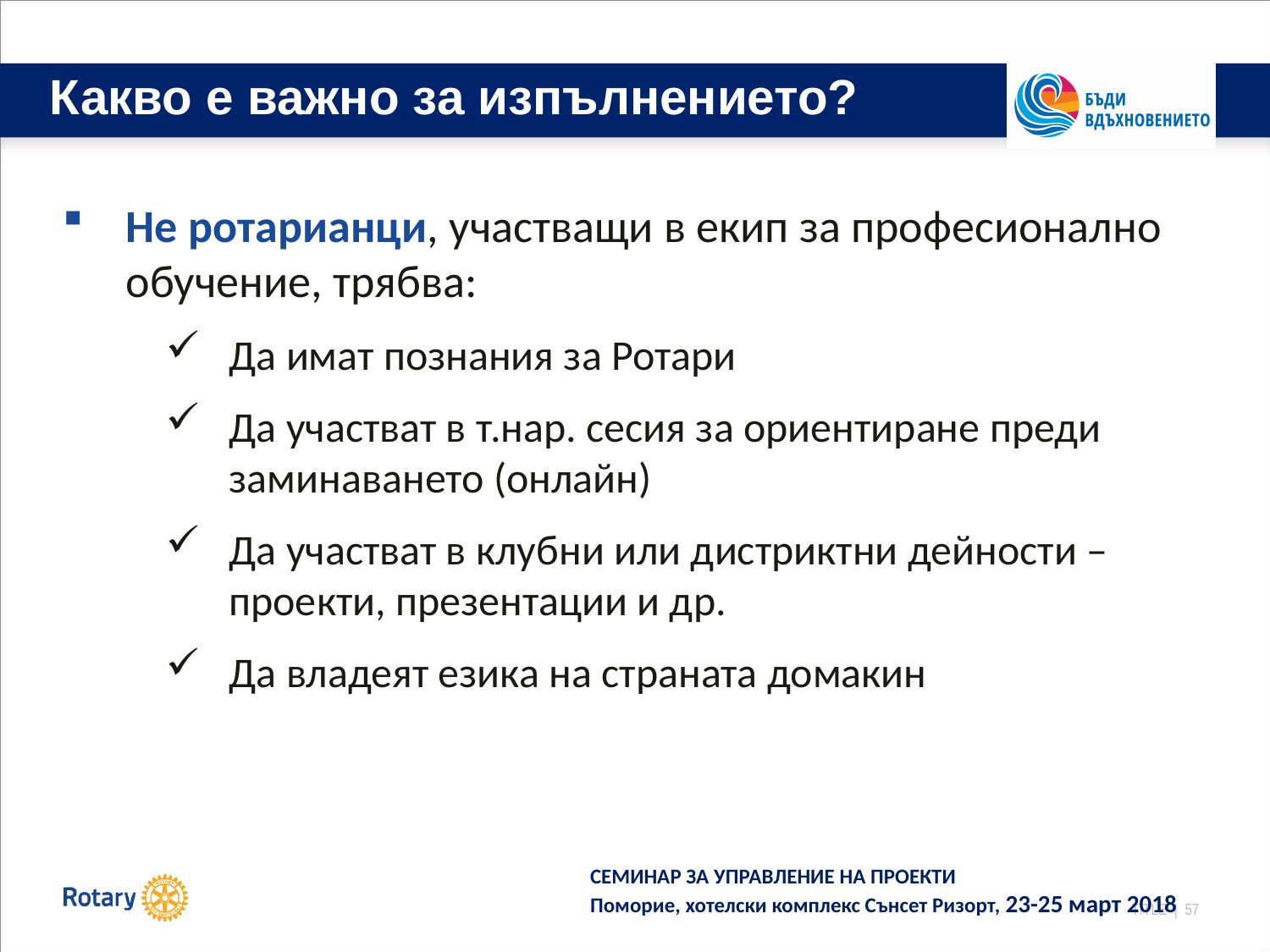

# Какво е важно за изпълнението?
Не ротарианци, участващи в екип за професионално обучение, трябва:
Да имат познания за Ротари
Да участват в т.нар. сесия за ориентиране преди заминаването (онлайн)
Да участват в клубни или дистриктни дейности – проекти, презентации и др.
Да владеят езика на страната домакин